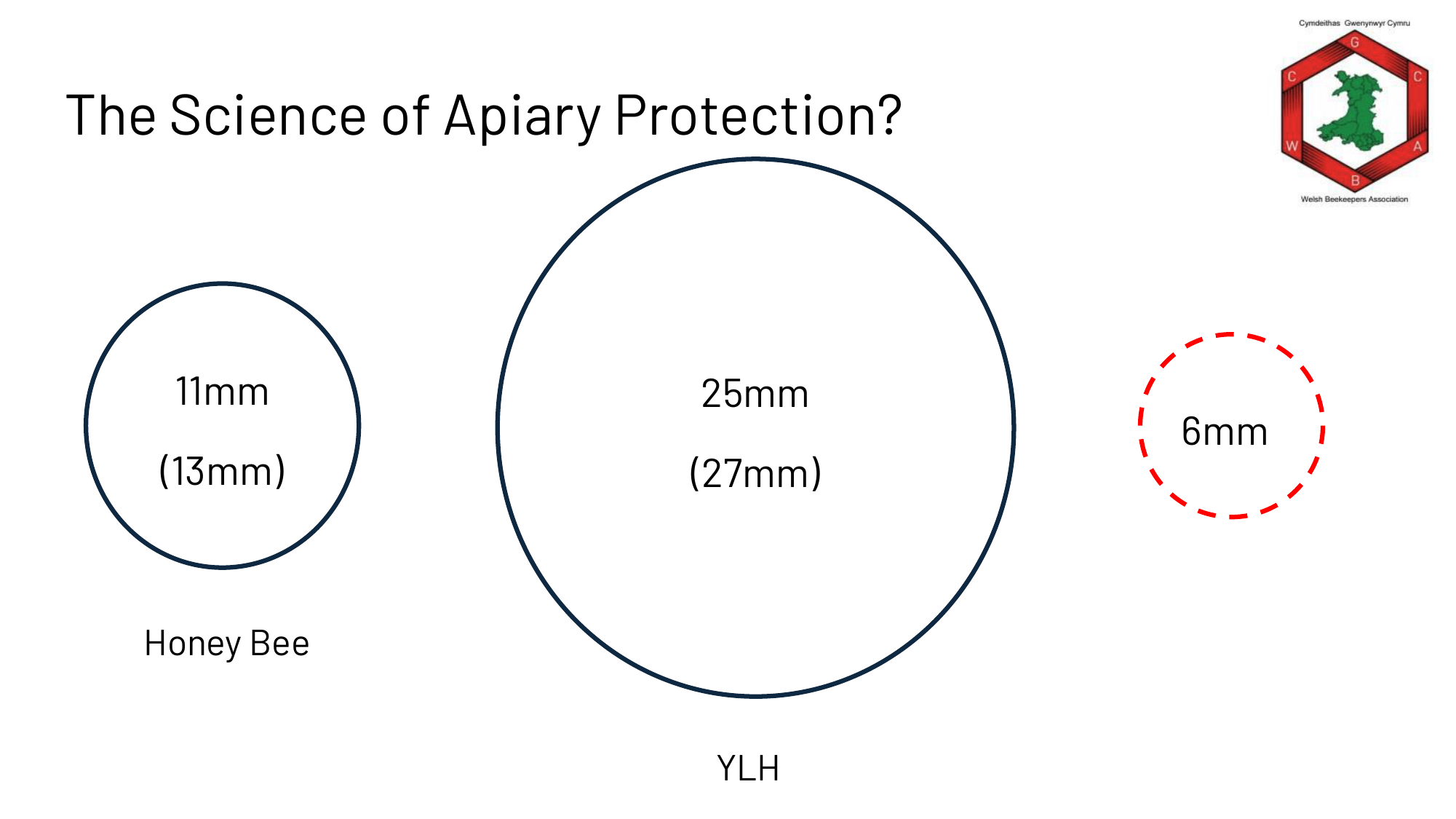

# The Science of Apiary Protection?
25mm
(27mm)
11mm
(13mm)
6mm
Honey Bee
YLH